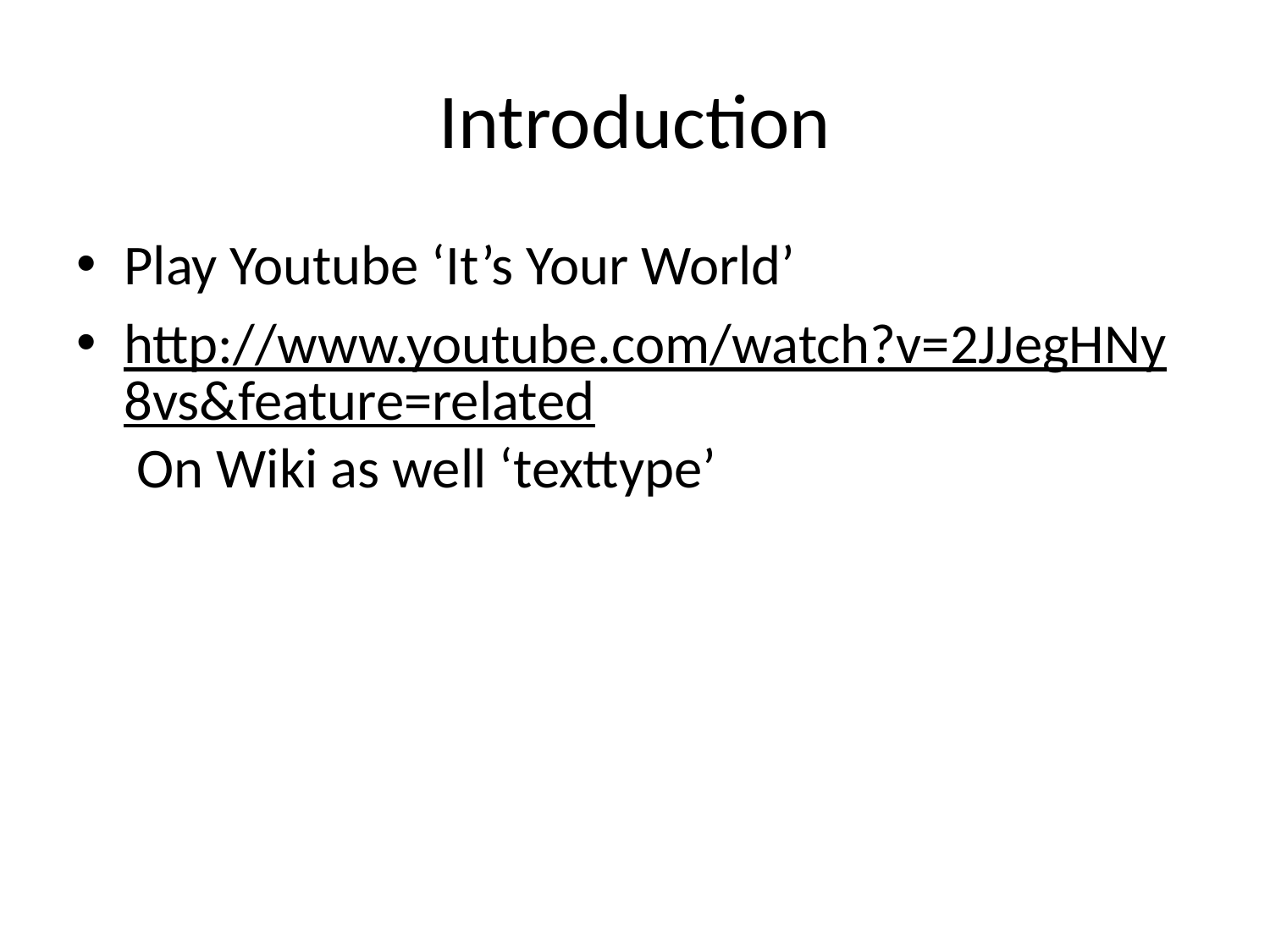

# Introduction
Play Youtube ‘It’s Your World’
http://www.youtube.com/watch?v=2JJegHNy8vs&feature=related On Wiki as well ‘texttype’